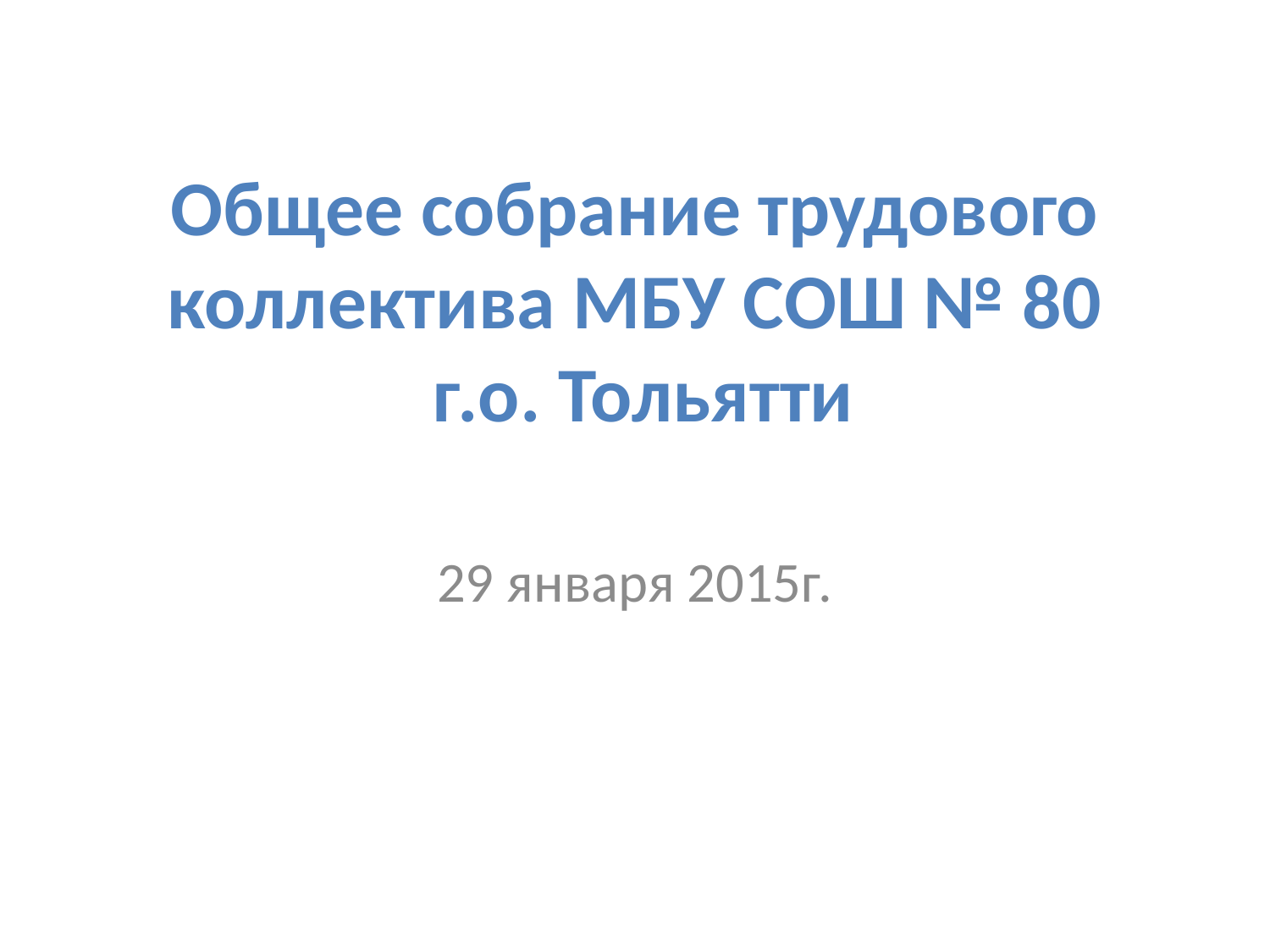

# Общее собрание трудового коллектива МБУ СОШ № 80 г.о. Тольятти
29 января 2015г.